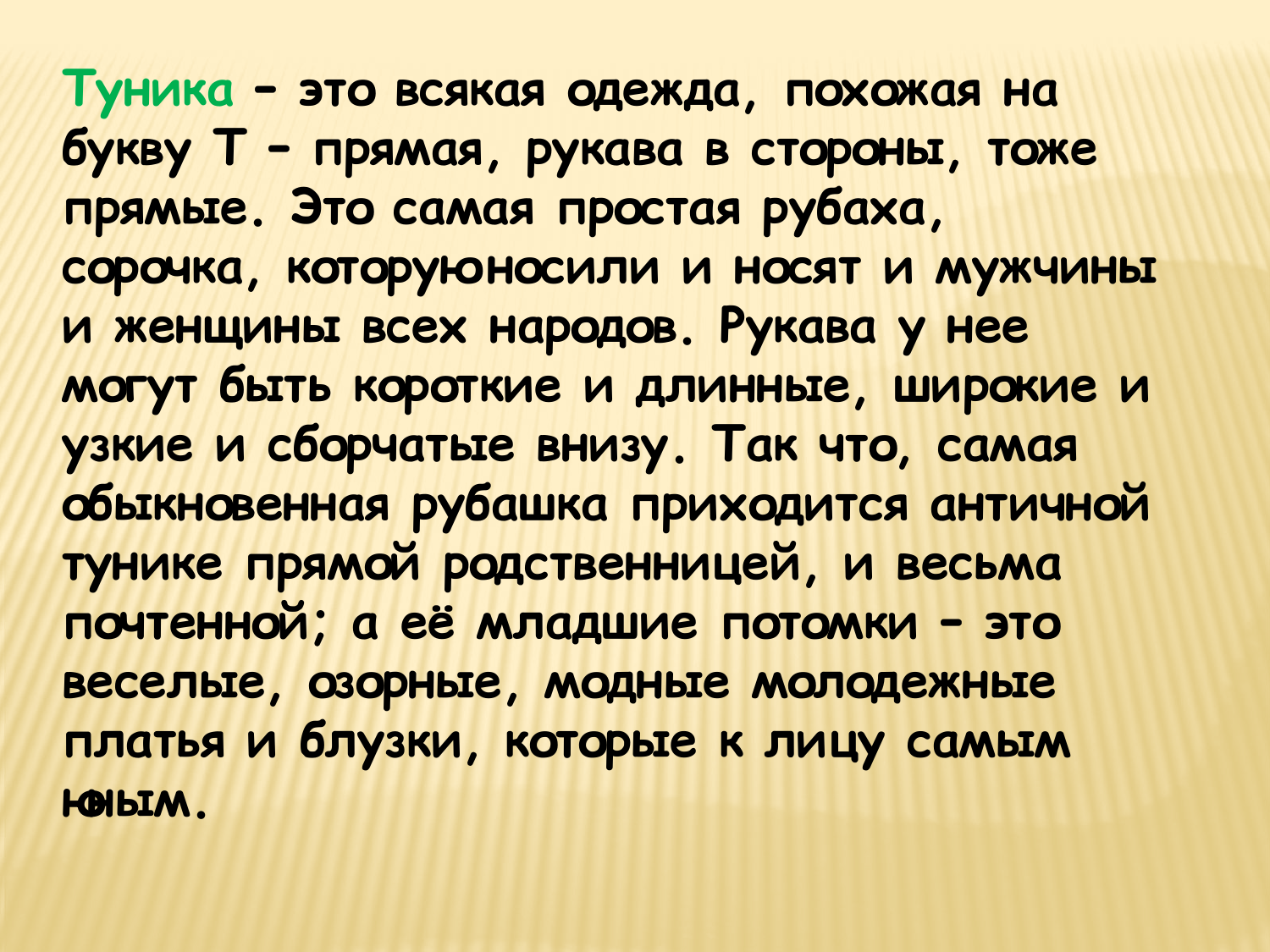

Туника – это всякая одежда, похожая на букву Т – прямая, рукава в стороны, тоже прямые. Это самая простая рубаха, сорочка, которую носили и носят и мужчины и женщины всех народов. Рукава у нее могут быть короткие и длинные, широкие и узкие и сборчатые внизу. Так что, самая обыкновенная рубашка приходится античной тунике прямой родственницей, и весьма почтенной; а её младшие потомки – это веселые, озорные, модные молодежные платья и блузки, которые к лицу самым юным.